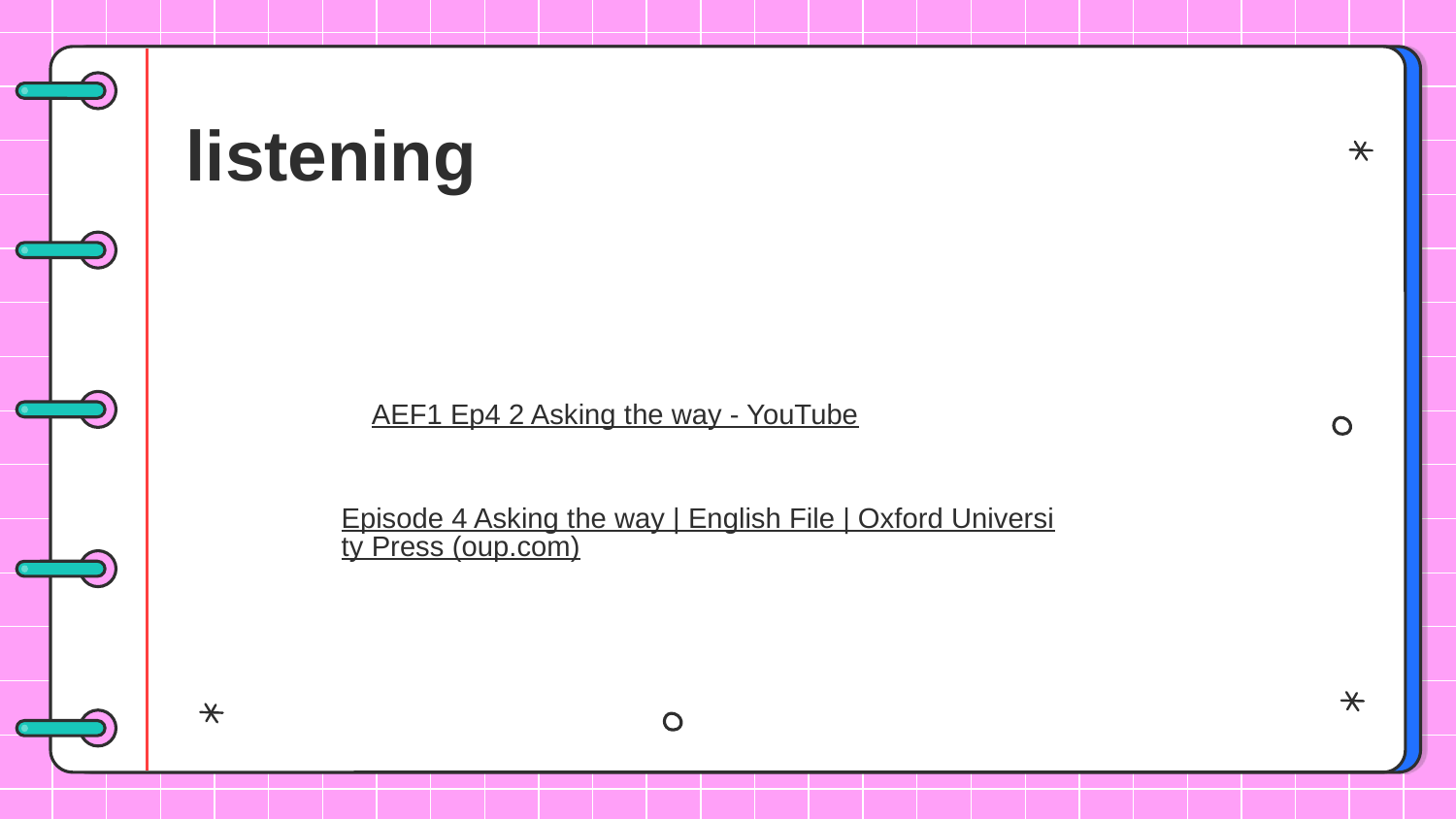

# listening
AEF1 Ep4 2 Asking the way - YouTube
Episode 4 Asking the way | English File | Oxford University Press (oup.com)